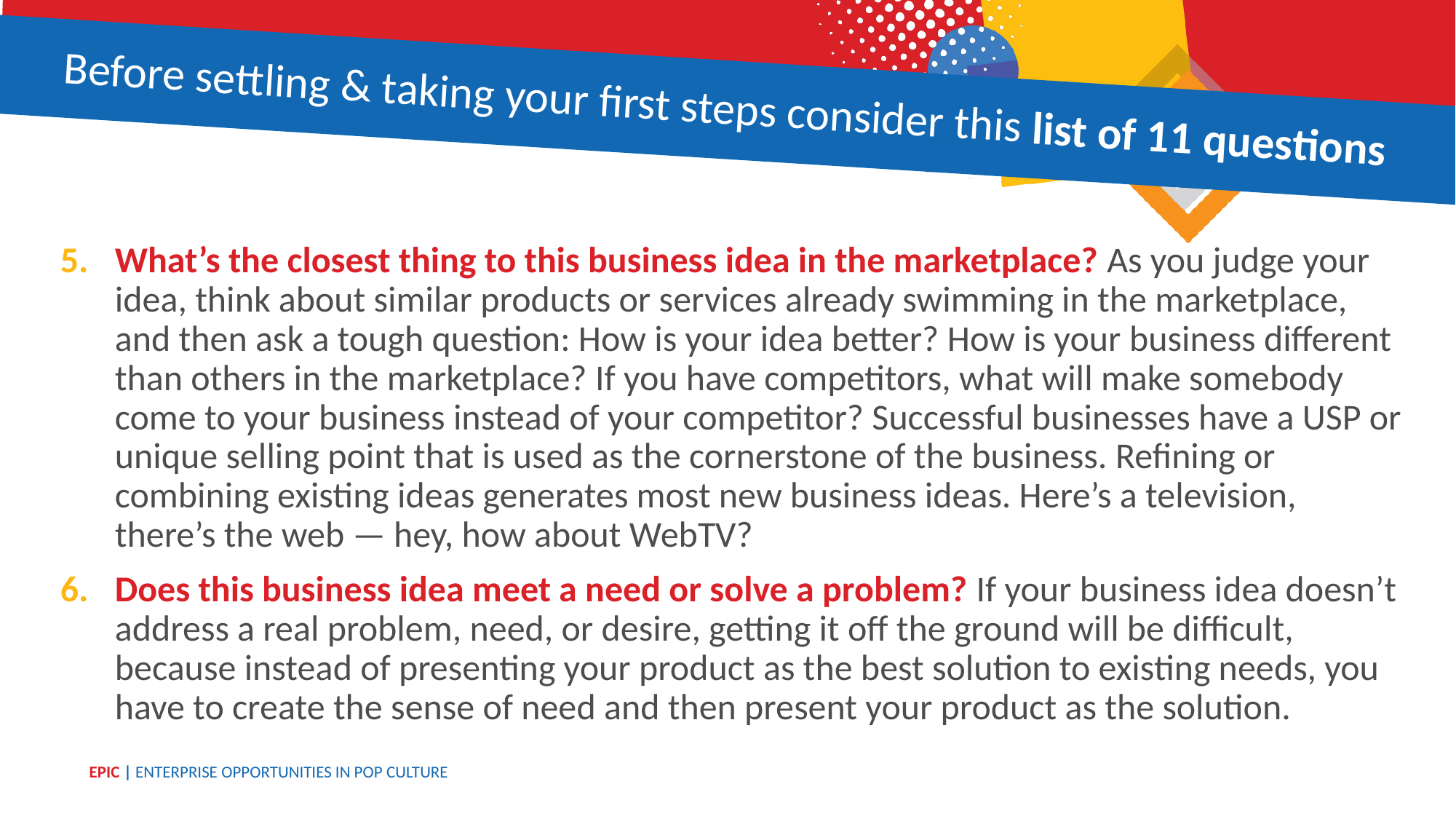

Before settling & taking your first steps consider this list of 11 questions

What’s the closest thing to this business idea in the marketplace? As you judge your idea, think about similar products or services already swimming in the marketplace, and then ask a tough question: How is your idea better? How is your business different than others in the marketplace? If you have competitors, what will make somebody come to your business instead of your competitor? Successful businesses have a USP or unique selling point that is used as the cornerstone of the business. Refining or combining existing ideas generates most new business ideas. Here’s a television, there’s the web — hey, how about WebTV?
Does this business idea meet a need or solve a problem? If your business idea doesn’t address a real problem, need, or desire, getting it off the ground will be difficult, because instead of presenting your product as the best solution to existing needs, you have to create the sense of need and then present your product as the solution.